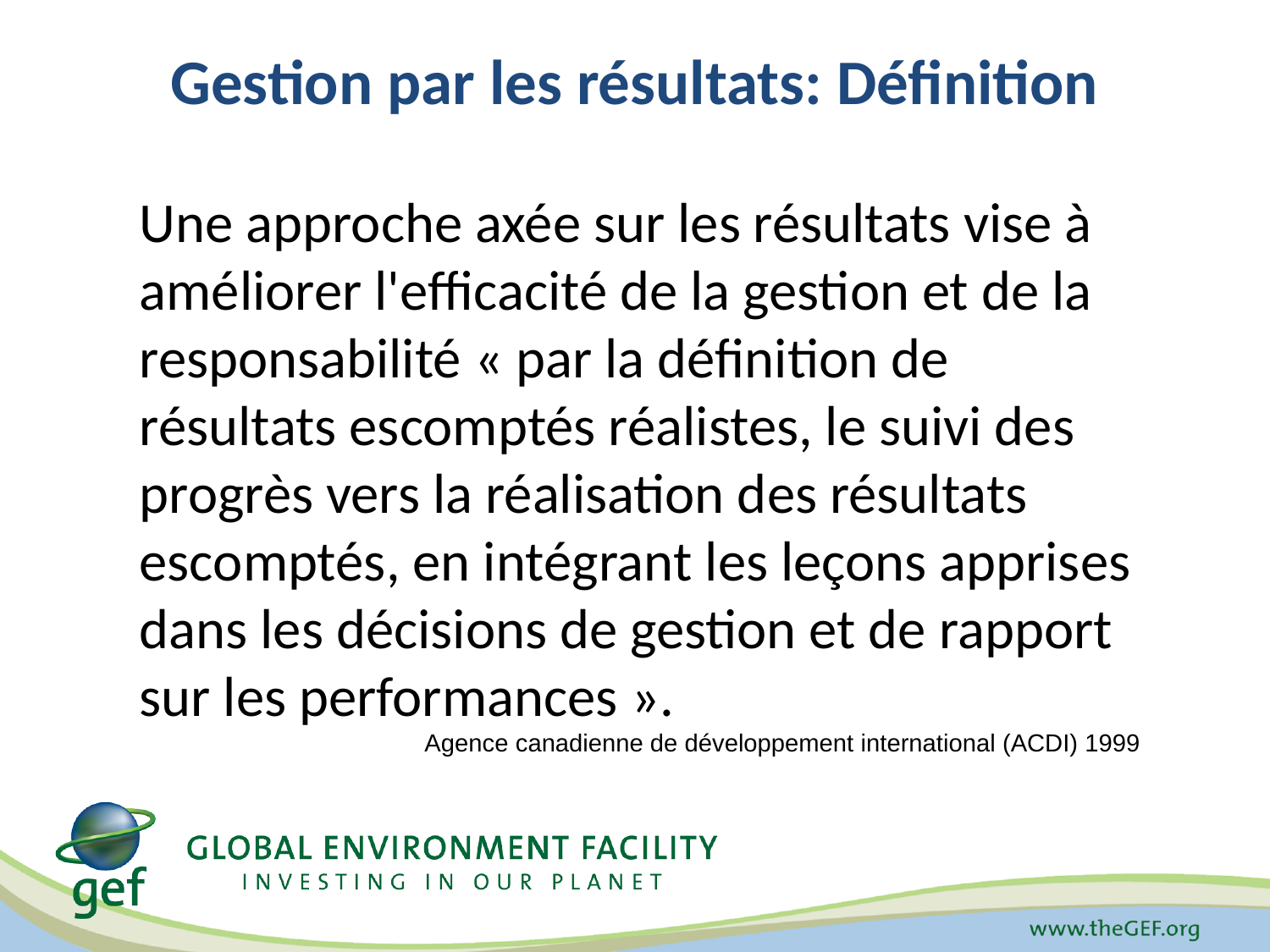

# Gestion par les résultats: Définition
Une approche axée sur les résultats vise à améliorer l'efficacité de la gestion et de la responsabilité « par la définition de résultats escomptés réalistes, le suivi des progrès vers la réalisation des résultats escomptés, en intégrant les leçons apprises dans les décisions de gestion et de rapport sur les performances ».
Agence canadienne de développement international (ACDI) 1999